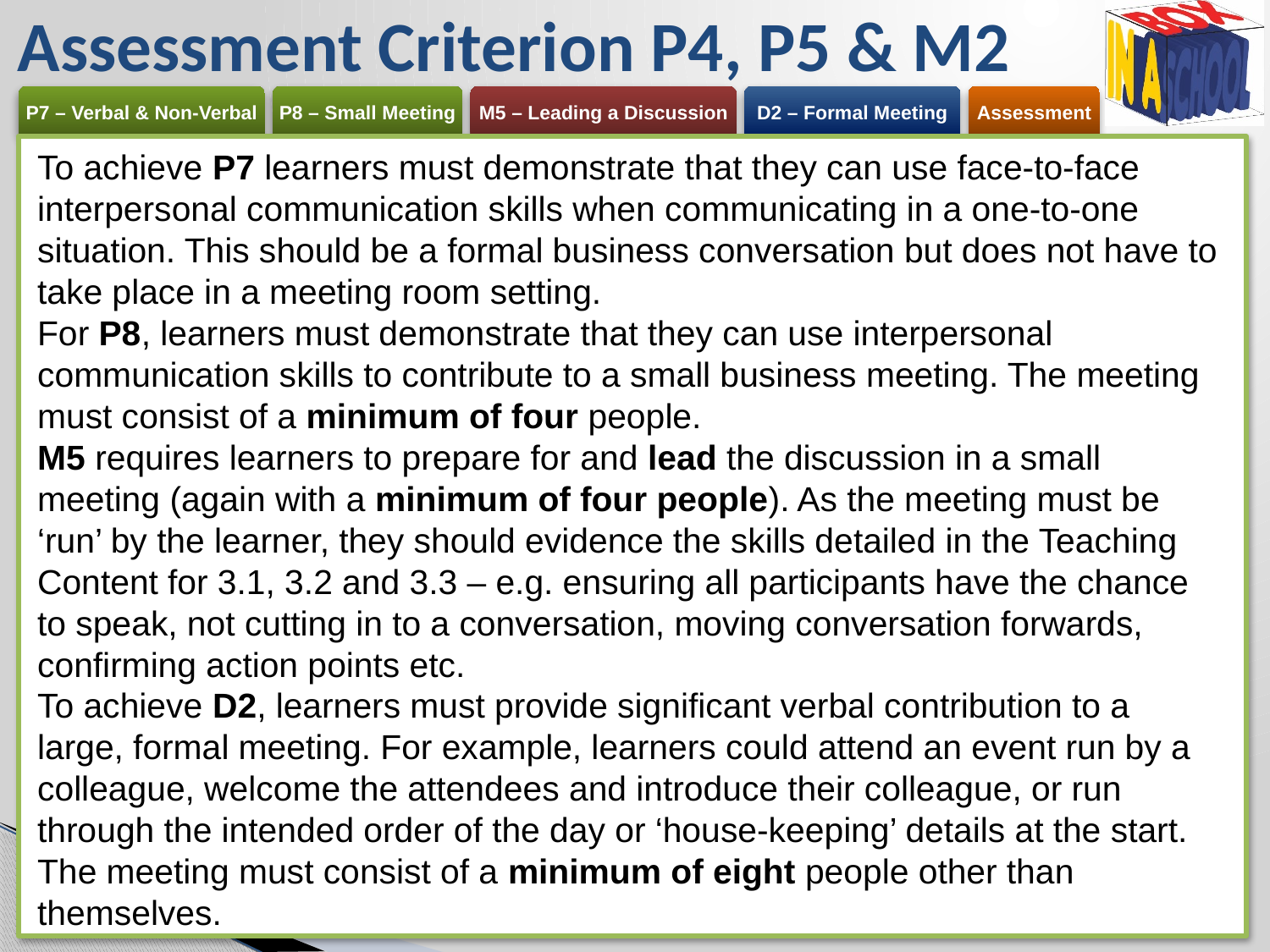

Assessment Criterion P4, P5 & M2
To achieve P7 learners must demonstrate that they can use face-to-face interpersonal communication skills when communicating in a one-to-one situation. This should be a formal business conversation but does not have to take place in a meeting room setting.
For P8, learners must demonstrate that they can use interpersonal communication skills to contribute to a small business meeting. The meeting must consist of a minimum of four people.
M5 requires learners to prepare for and lead the discussion in a small meeting (again with a minimum of four people). As the meeting must be ‘run’ by the learner, they should evidence the skills detailed in the Teaching Content for 3.1, 3.2 and 3.3 – e.g. ensuring all participants have the chance to speak, not cutting in to a conversation, moving conversation forwards, confirming action points etc.
To achieve D2, learners must provide significant verbal contribution to a large, formal meeting. For example, learners could attend an event run by a colleague, welcome the attendees and introduce their colleague, or run through the intended order of the day or ‘house-keeping’ details at the start. The meeting must consist of a minimum of eight people other than themselves.